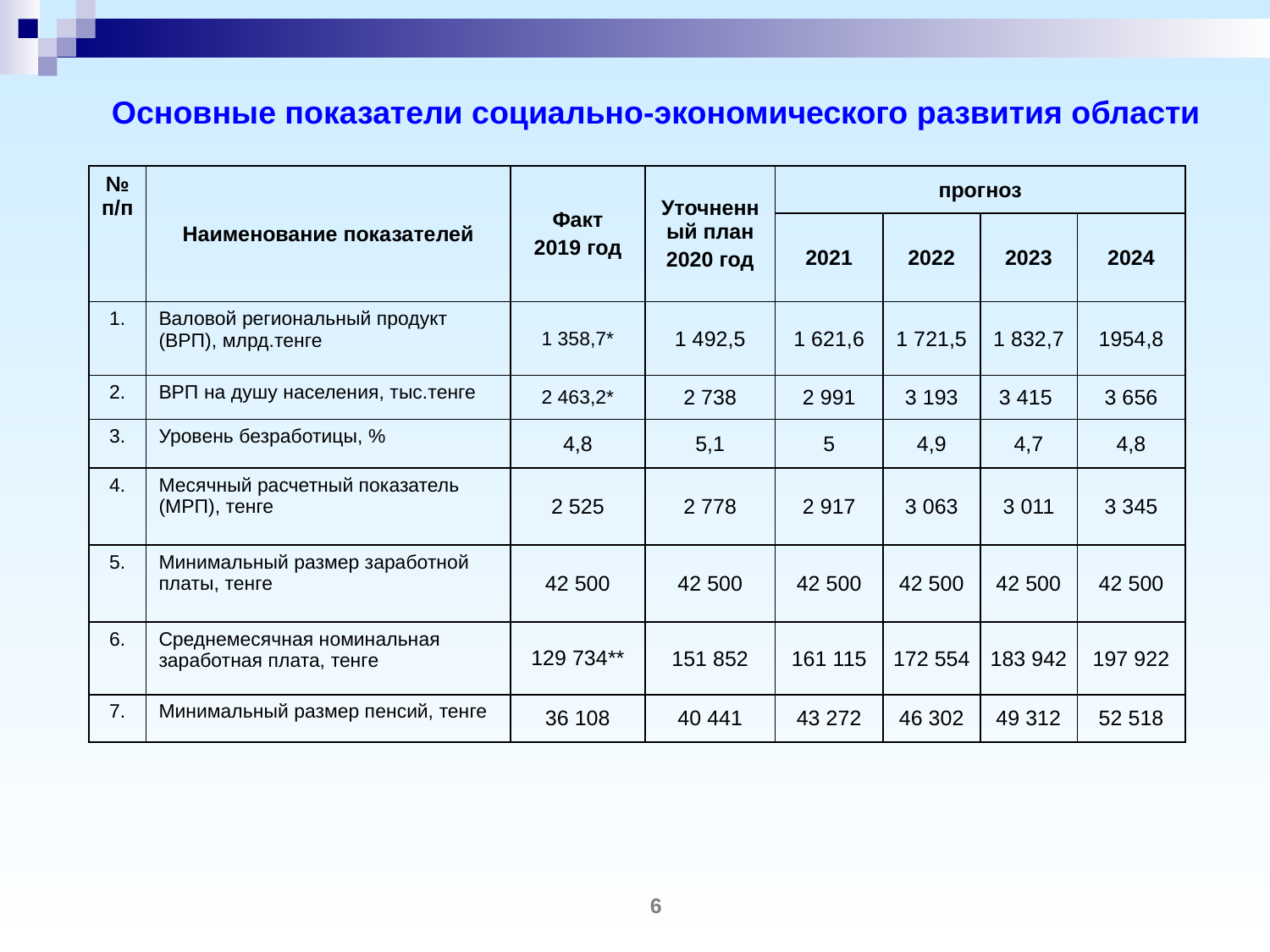

Основные показатели социально-экономического развития области
| № п/п | Наименование показателей | Факт 2019 год | Уточненный план 2020 год | прогноз |  |  |  |
| --- | --- | --- | --- | --- | --- | --- | --- |
|  |  |  |  | 2021 | 2022 | 2023 | 2024 |
| 1. | Валовой региональный продукт (ВРП), млрд.тенге | 1 358,7\* | 1 492,5 | 1 621,6 | 1 721,5 | 1 832,7 | 1954,8 |
| 2. | ВРП на душу населения, тыс.тенге | 2 463,2\* | 2 738 | 2 991 | 3 193 | 3 415 | 3 656 |
| 3. | Уровень безработицы, % | 4,8 | 5,1 | 5 | 4,9 | 4,7 | 4,8 |
| 4. | Месячный расчетный показатель (МРП), тенге | 2 525 | 2 778 | 2 917 | 3 063 | 3 011 | 3 345 |
| 5. | Минимальный размер заработной платы, тенге | 42 500 | 42 500 | 42 500 | 42 500 | 42 500 | 42 500 |
| 6. | Среднемесячная номинальная заработная плата, тенге | 129 734\*\* | 151 852 | 161 115 | 172 554 | 183 942 | 197 922 |
| 7. | Минимальный размер пенсий, тенге | 36 108 | 40 441 | 43 272 | 46 302 | 49 312 | 52 518 |
6